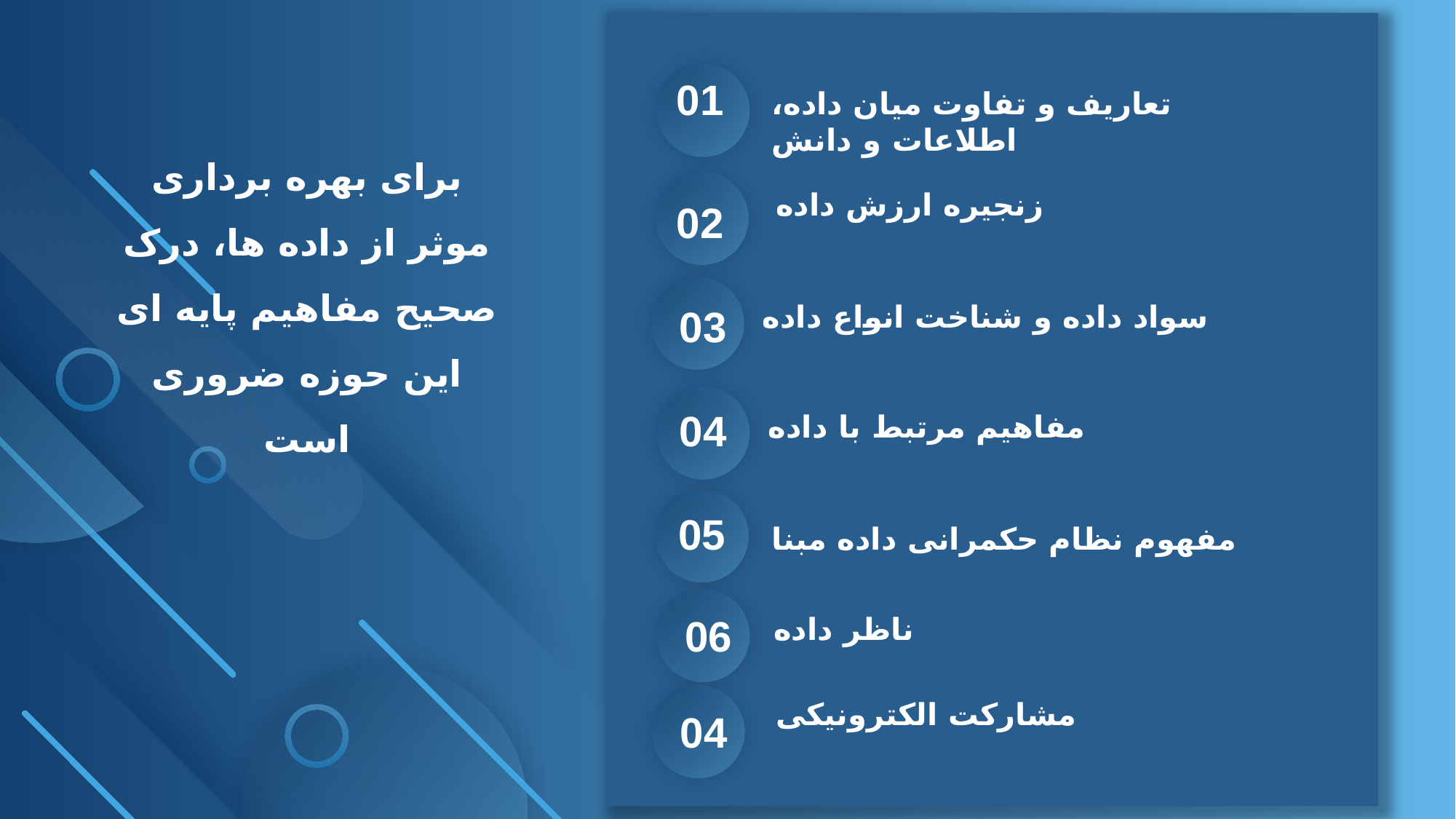

01
تعاریف و تفاوت میان داده، اطلاعات و دانش

زنجیره ارزش داده
02
برای بهره برداری موثر از داده ها، درک صحیح مفاهیم پایه ای این حوزه ضروری است

سواد داده و شناخت انواع داده
03

04
مفاهیم مرتبط با داده

05
مفهوم نظام حکمرانی داده مبنا

06
ناظر داده

مشارکت الکترونیکی
04